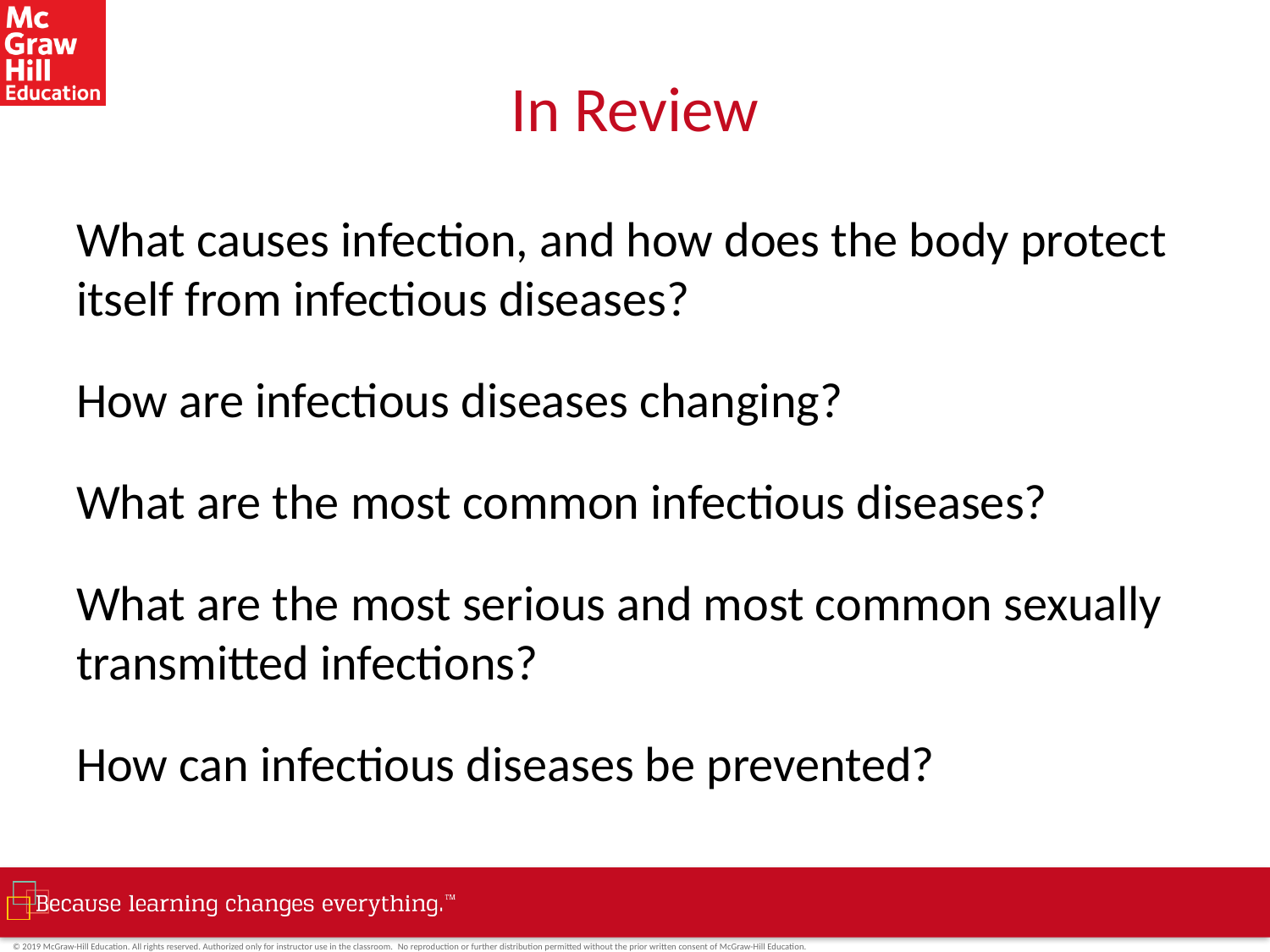

# In Review
What causes infection, and how does the body protect itself from infectious diseases?
How are infectious diseases changing?
What are the most common infectious diseases?
What are the most serious and most common sexually transmitted infections?
How can infectious diseases be prevented?